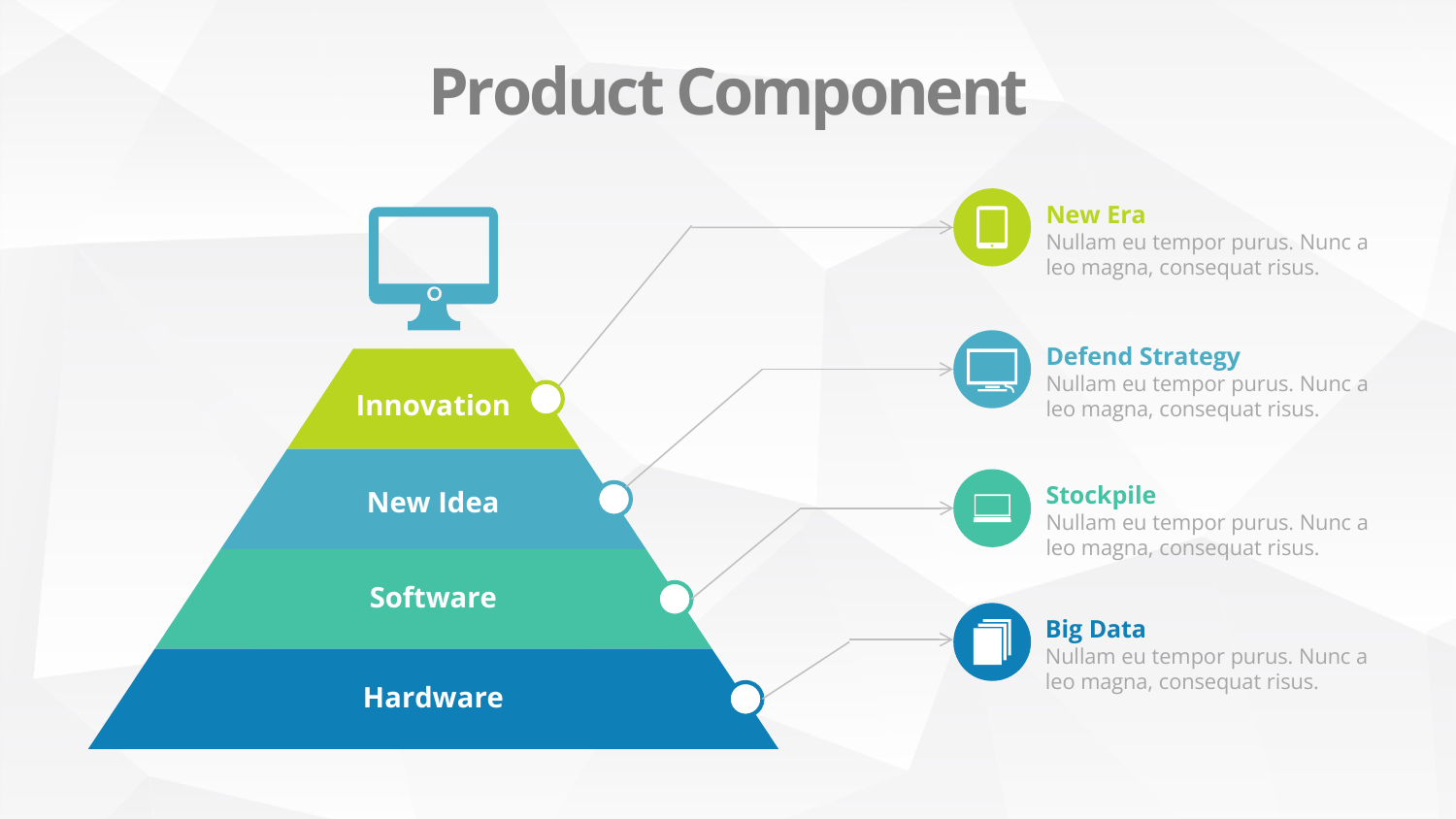

Product Component
New Era
Nullam eu tempor purus. Nunc a leo magna, consequat risus.

Defend Strategy
Nullam eu tempor purus. Nunc a leo magna, consequat risus.

Innovation
Stockpile
Nullam eu tempor purus. Nunc a leo magna, consequat risus.

New Idea

Software
Big Data
Nullam eu tempor purus. Nunc a leo magna, consequat risus.

Hardware